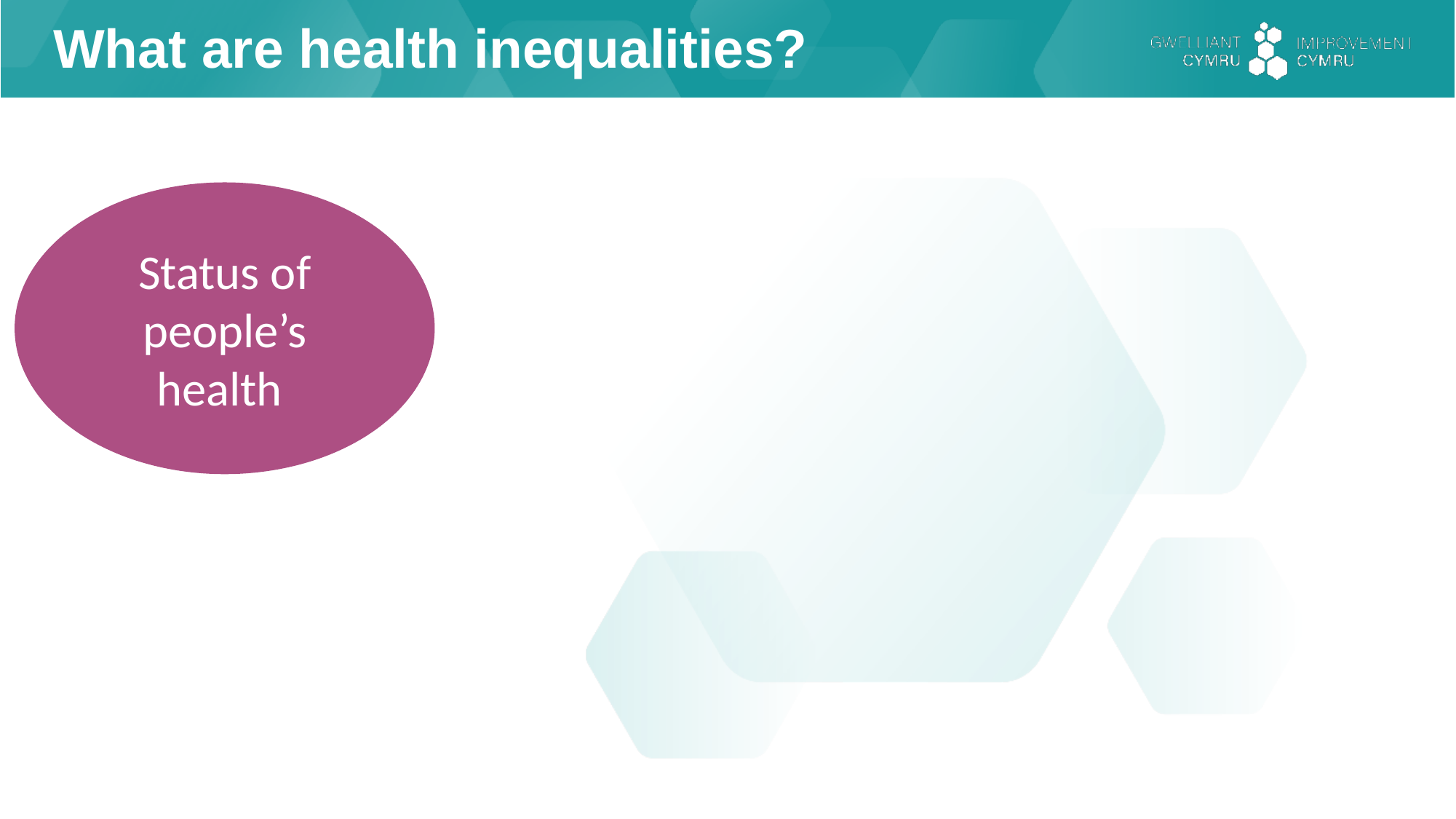

What are health inequalities?
Status of people’s health